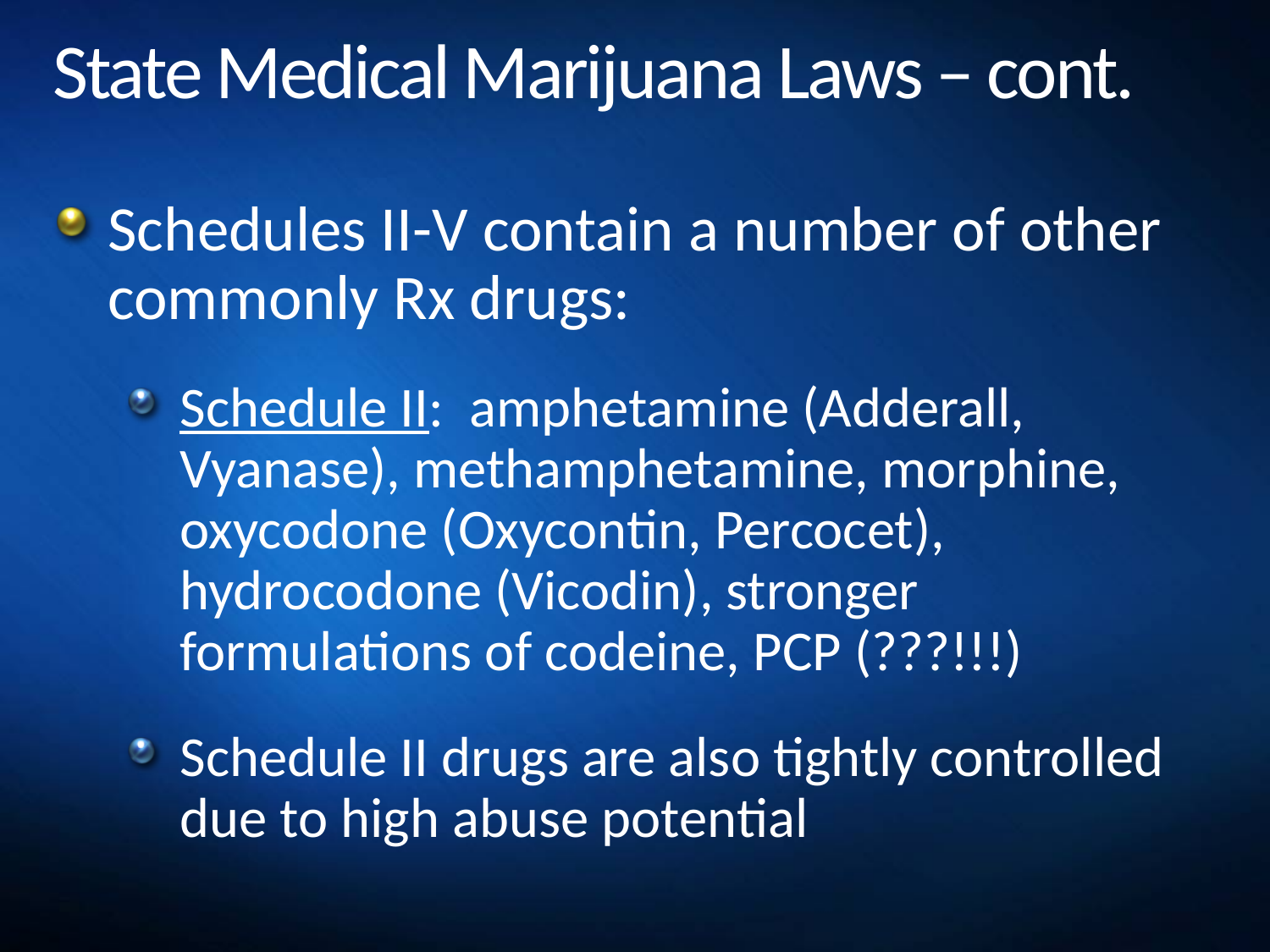

# State Medical Marijuana Laws – cont.
Schedules II-V contain a number of other commonly Rx drugs:

Schedule II:  amphetamine (Adderall, Vyanase), methamphetamine, morphine, oxycodone (Oxycontin, Percocet), hydrocodone (Vicodin), stronger formulations of codeine, PCP (???!!!)

Schedule II drugs are also tightly controlled due to high abuse potential